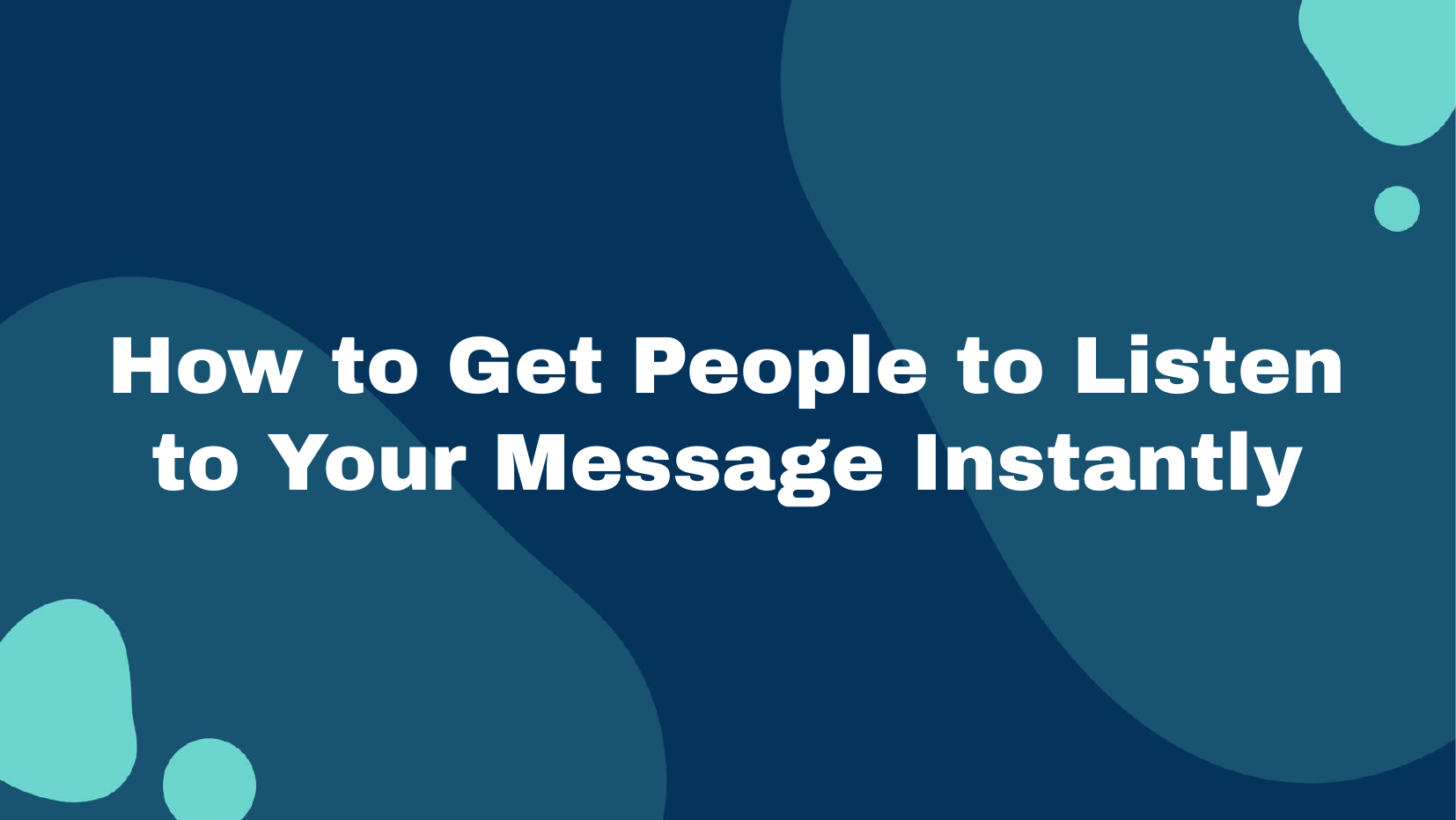

# How to Get People to Listen to Your Message Instantly